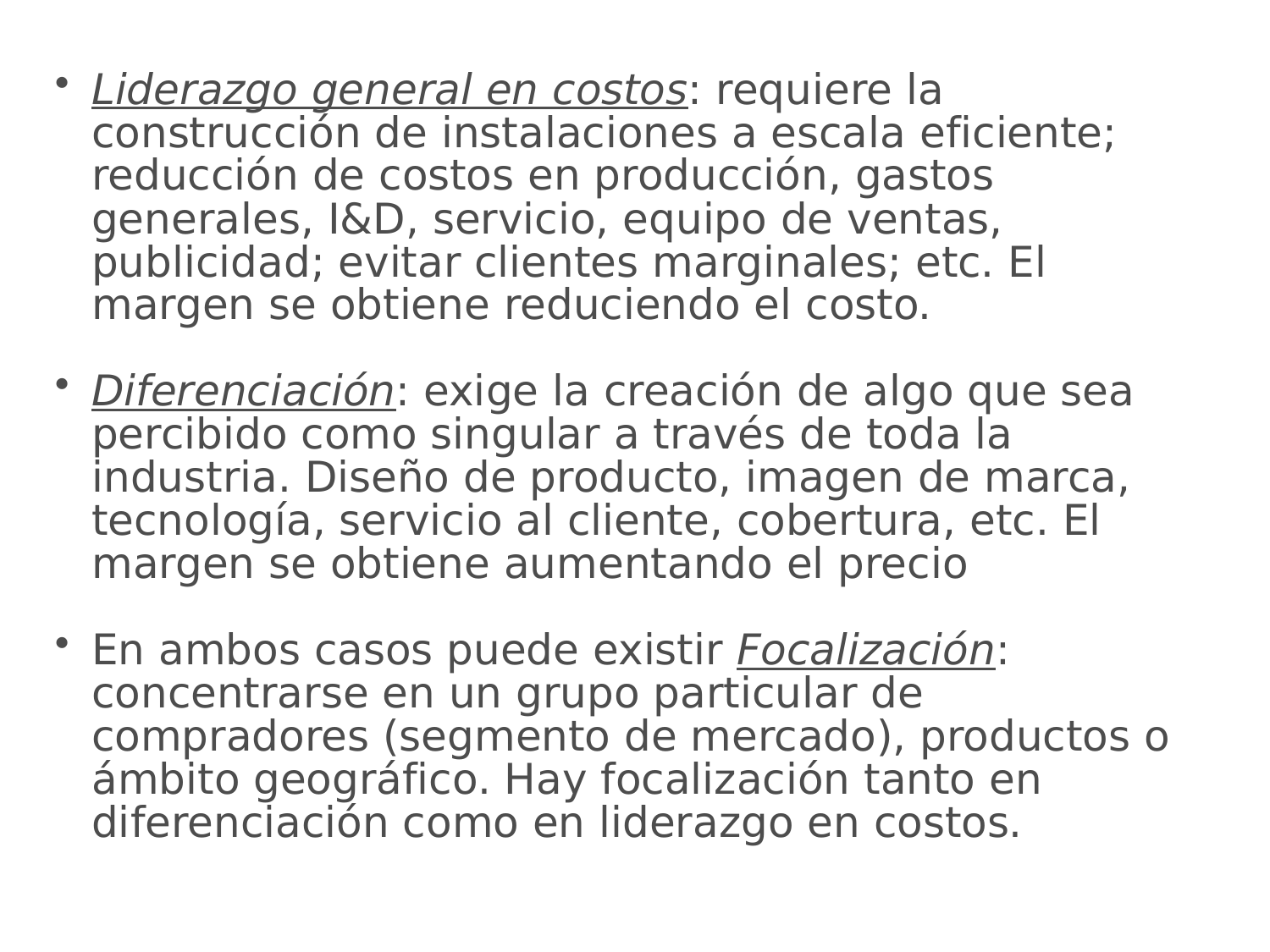

Liderazgo general en costos: requiere la construcción de instalaciones a escala eficiente; reducción de costos en producción, gastos generales, I&D, servicio, equipo de ventas, publicidad; evitar clientes marginales; etc. El margen se obtiene reduciendo el costo.

Diferenciación: exige la creación de algo que sea percibido como singular a través de toda la industria. Diseño de producto, imagen de marca, tecnología, servicio al cliente, cobertura, etc. El margen se obtiene aumentando el precio

En ambos casos puede existir Focalización: concentrarse en un grupo particular de compradores (segmento de mercado), productos o ámbito geográfico. Hay focalización tanto en diferenciación como en liderazgo en costos.